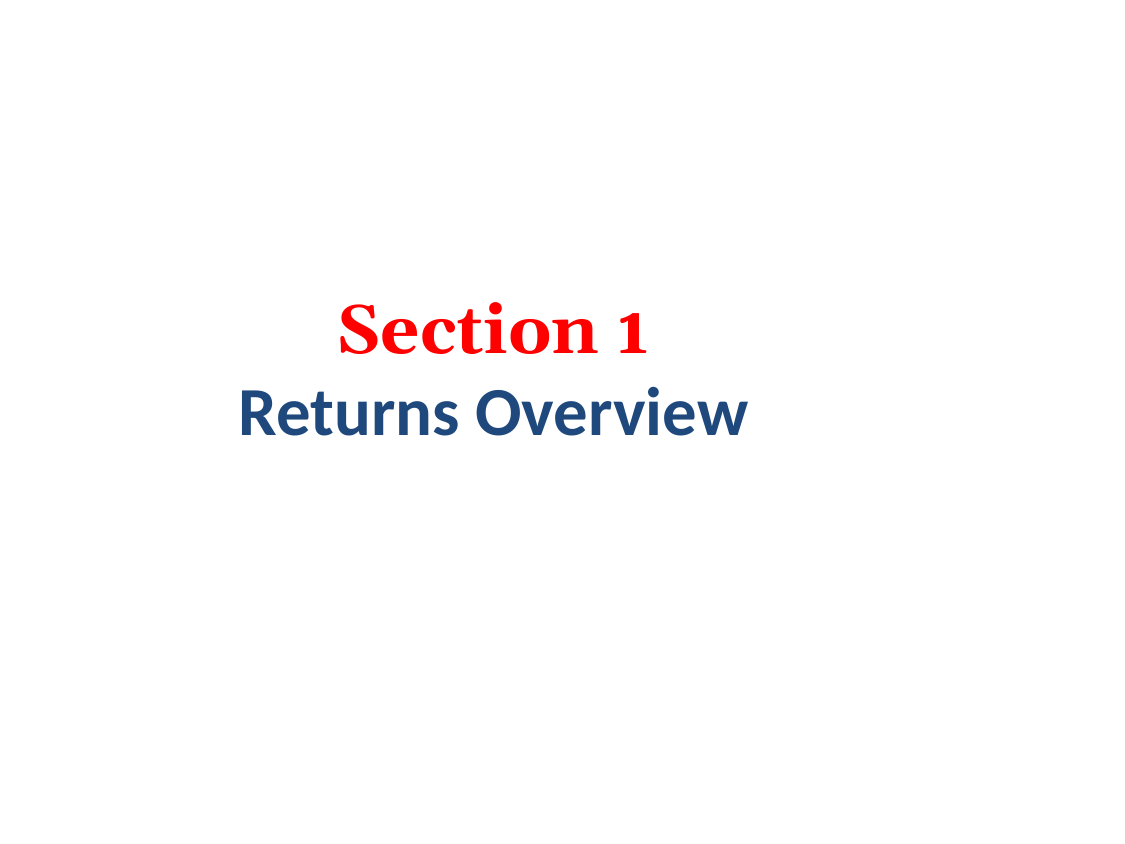

# Section 1 Returns Overview
AR Group • Preparing for GST
6